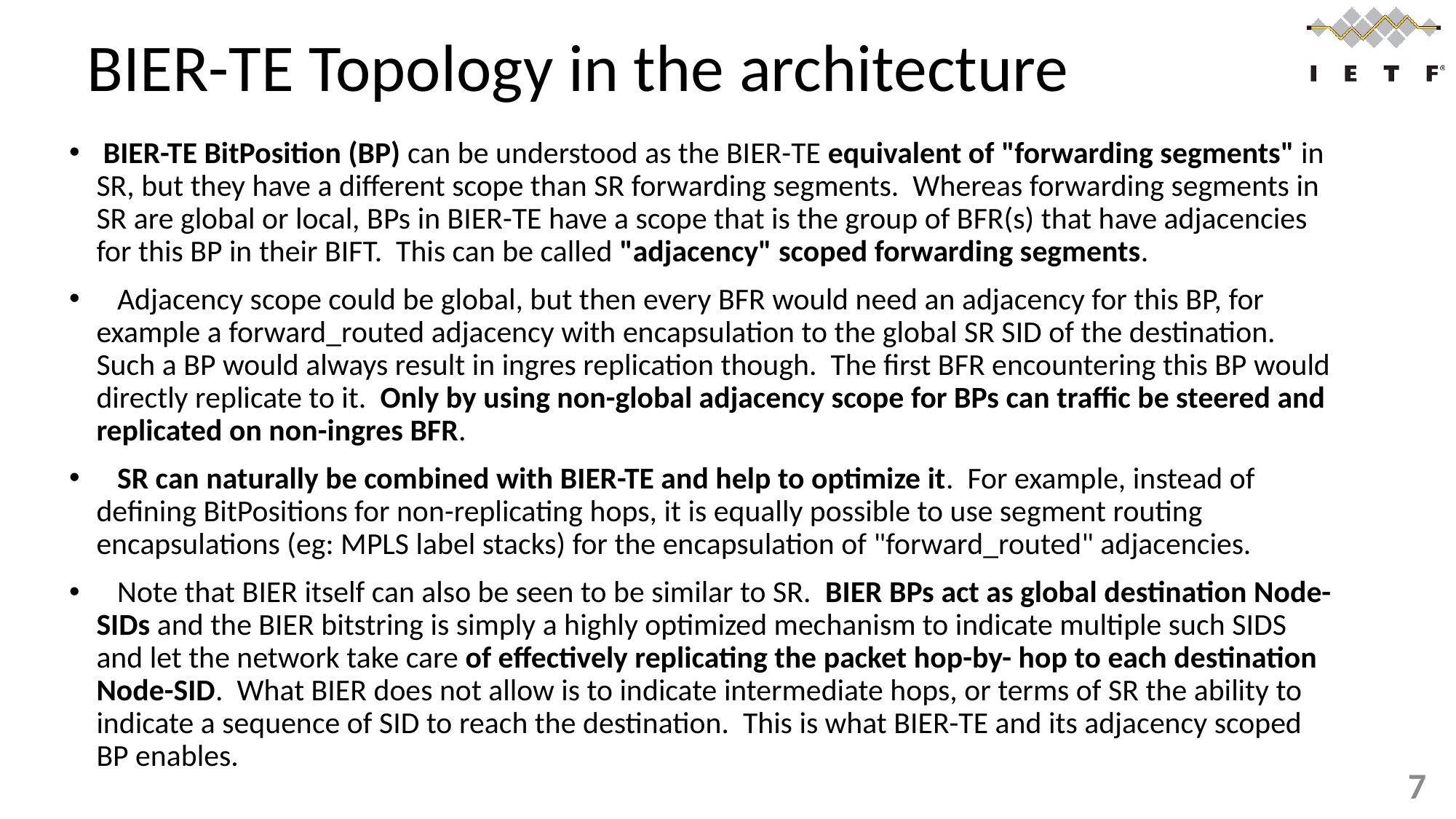

# BIER-TE Topology in the architecture
 BIER-TE BitPosition (BP) can be understood as the BIER-TE equivalent of "forwarding segments" in SR, but they have a different scope than SR forwarding segments.  Whereas forwarding segments in SR are global or local, BPs in BIER-TE have a scope that is the group of BFR(s) that have adjacencies for this BP in their BIFT.  This can be called "adjacency" scoped forwarding segments.
   Adjacency scope could be global, but then every BFR would need an adjacency for this BP, for example a forward_routed adjacency with encapsulation to the global SR SID of the destination.  Such a BP would always result in ingres replication though.  The first BFR encountering this BP would directly replicate to it.  Only by using non-global adjacency scope for BPs can traffic be steered and replicated on non-ingres BFR.
   SR can naturally be combined with BIER-TE and help to optimize it.  For example, instead of defining BitPositions for non-replicating hops, it is equally possible to use segment routing encapsulations (eg: MPLS label stacks) for the encapsulation of "forward_routed" adjacencies.
   Note that BIER itself can also be seen to be similar to SR.  BIER BPs act as global destination Node-SIDs and the BIER bitstring is simply a highly optimized mechanism to indicate multiple such SIDS and let the network take care of effectively replicating the packet hop-by- hop to each destination Node-SID.  What BIER does not allow is to indicate intermediate hops, or terms of SR the ability to indicate a sequence of SID to reach the destination.  This is what BIER-TE and its adjacency scoped BP enables.
7